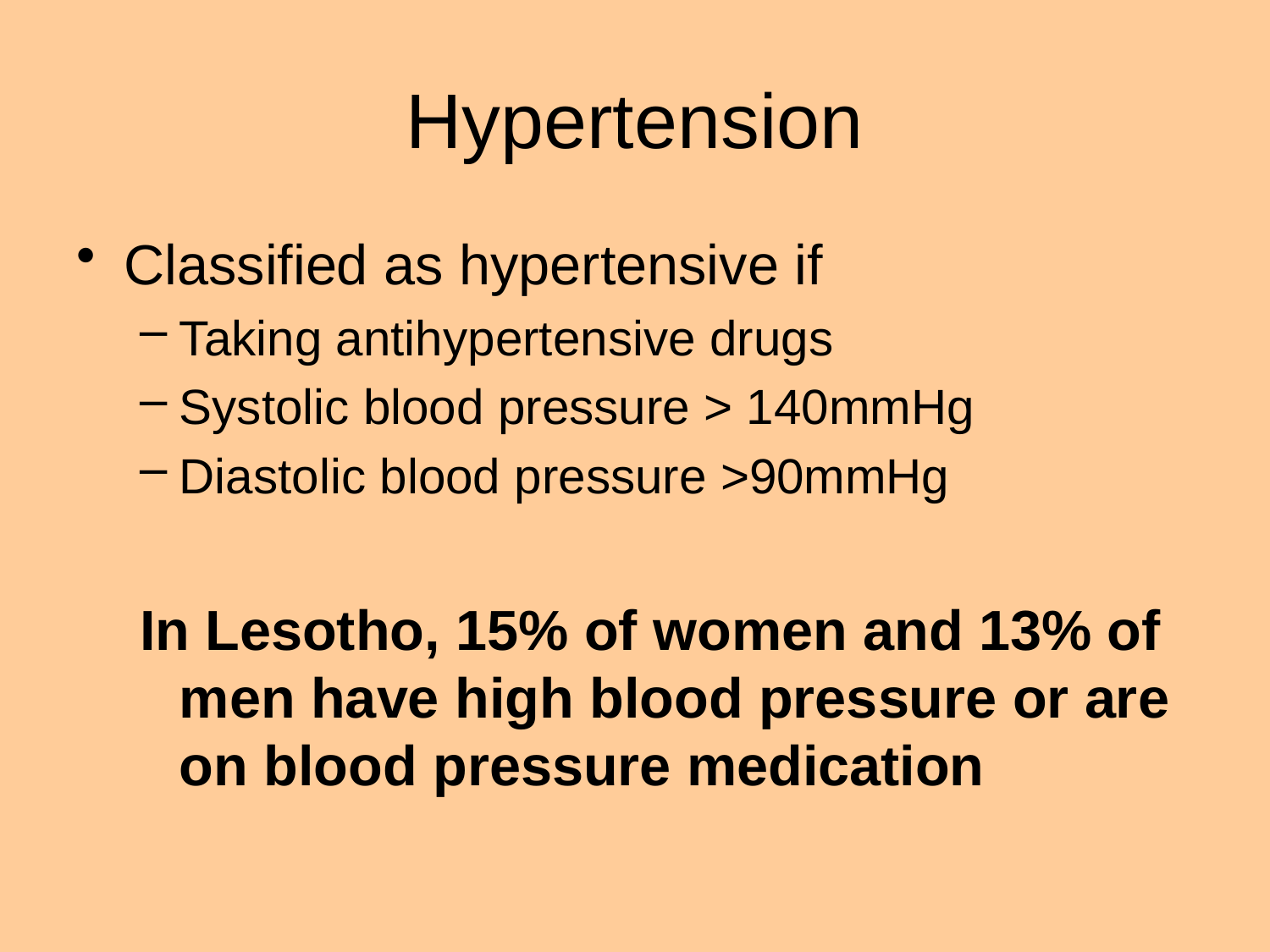

# Hypertension
Classified as hypertensive if
Taking antihypertensive drugs
Systolic blood pressure > 140mmHg
Diastolic blood pressure >90mmHg

In Lesotho, 15% of women and 13% of men have high blood pressure or are on blood pressure medication